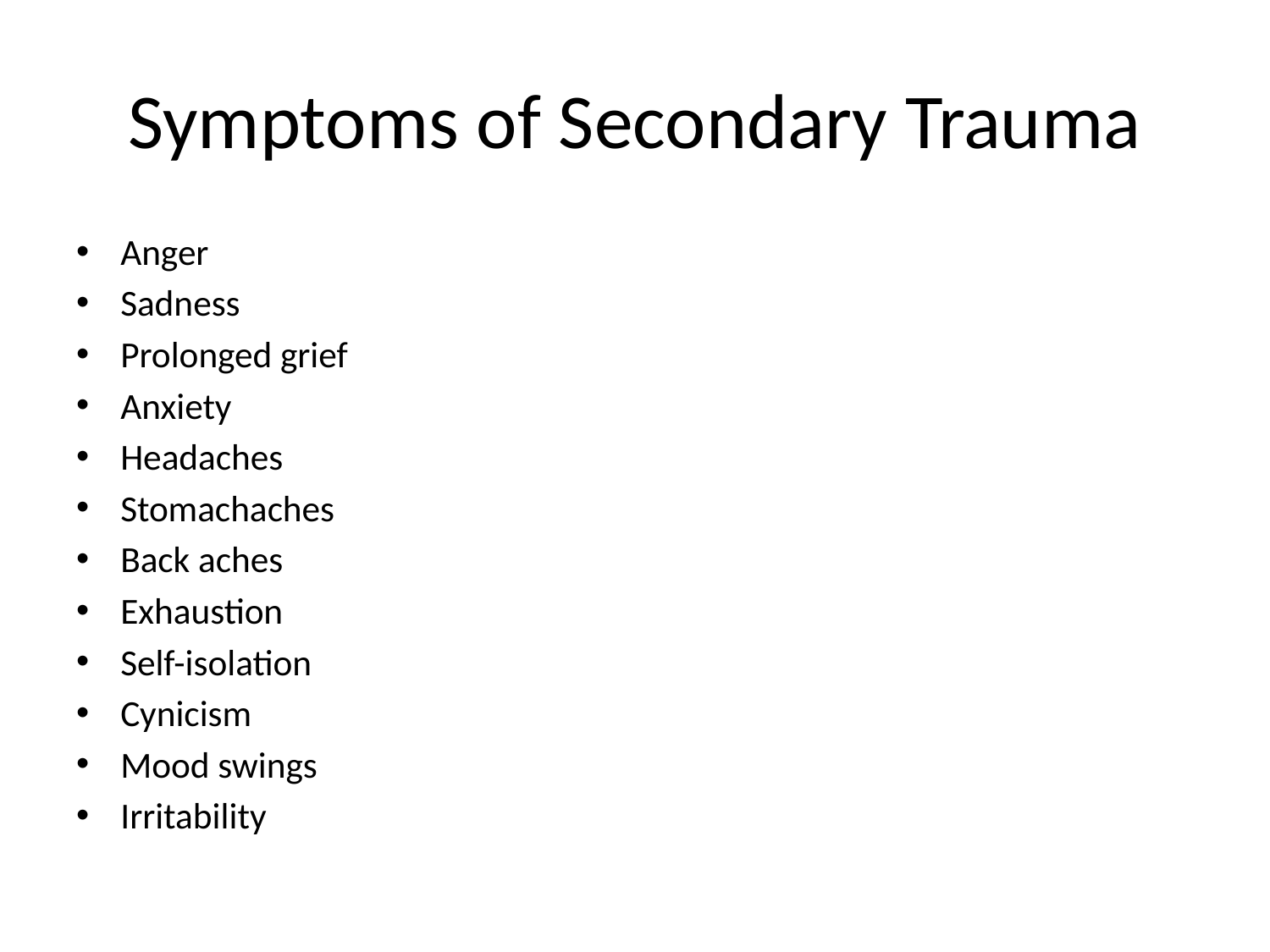

# Symptoms of Secondary Trauma
Anger
Sadness
Prolonged grief
Anxiety
Headaches
Stomachaches
Back aches
Exhaustion
Self-isolation
Cynicism
Mood swings
Irritability